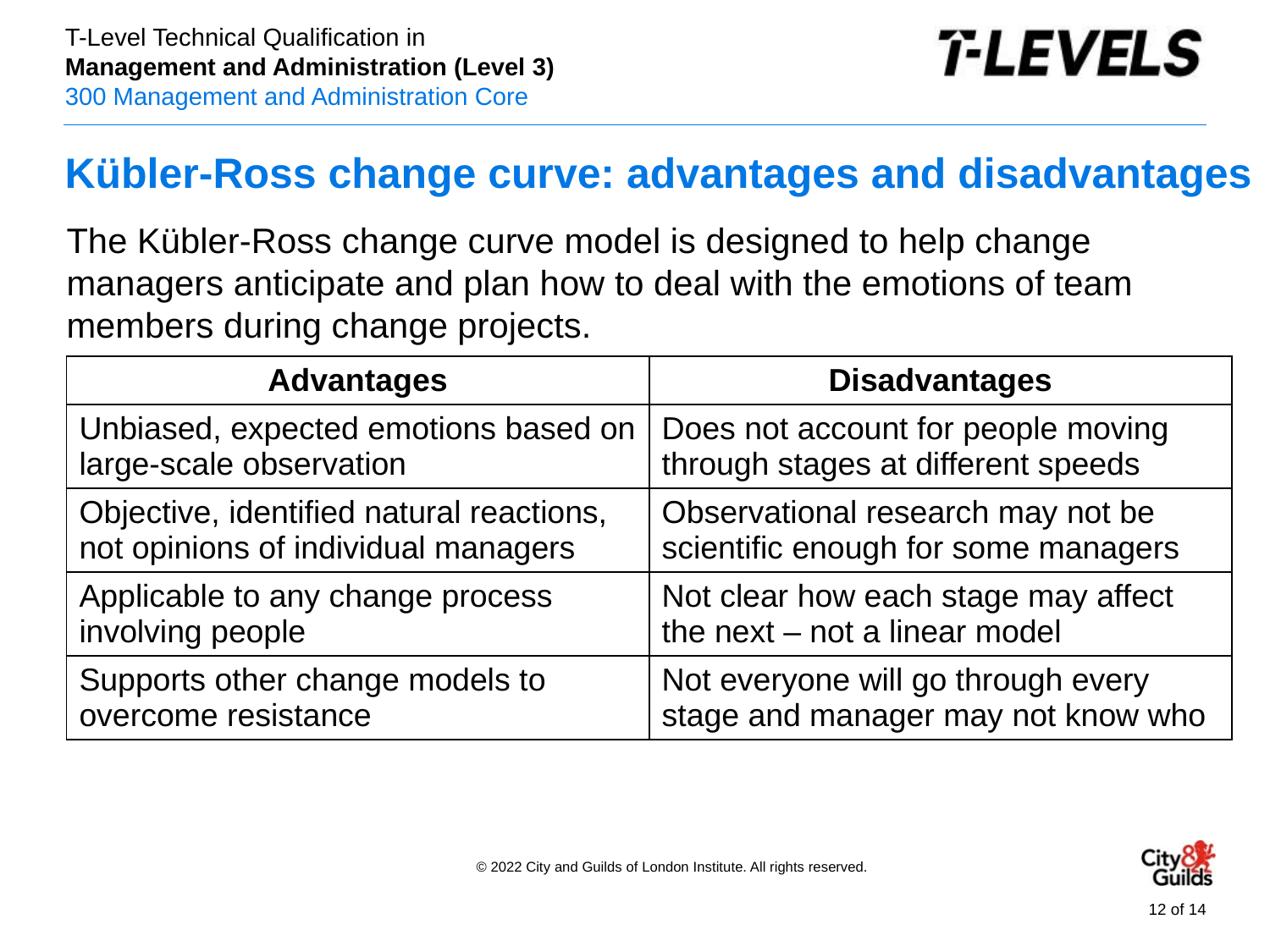

# Kübler-Ross change curve: advantages and disadvantages
The Kübler-Ross change curve model is designed to help change managers anticipate and plan how to deal with the emotions of team members during change projects.

| Advantages | Disadvantages |
| --- | --- |
| Unbiased, expected emotions based on large-scale observation | Does not account for people moving through stages at different speeds |
| Objective, identified natural reactions, not opinions of individual managers | Observational research may not be scientific enough for some managers |
| Applicable to any change process involving people | Not clear how each stage may affect the next – not a linear model |
| Supports other change models to overcome resistance | Not everyone will go through every stage and manager may not know who |